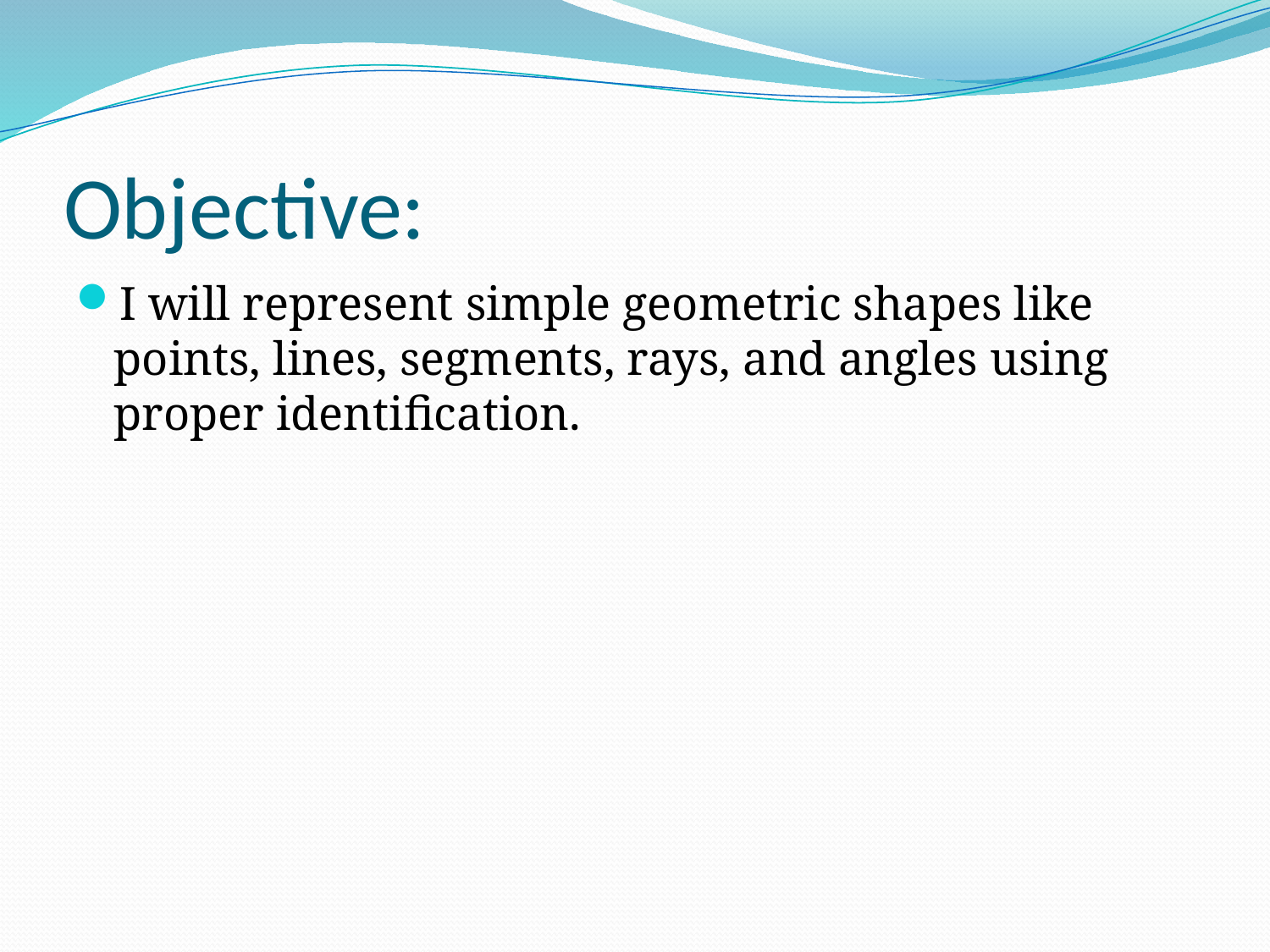

# Objective:
I will represent simple geometric shapes like points, lines, segments, rays, and angles using proper identification.